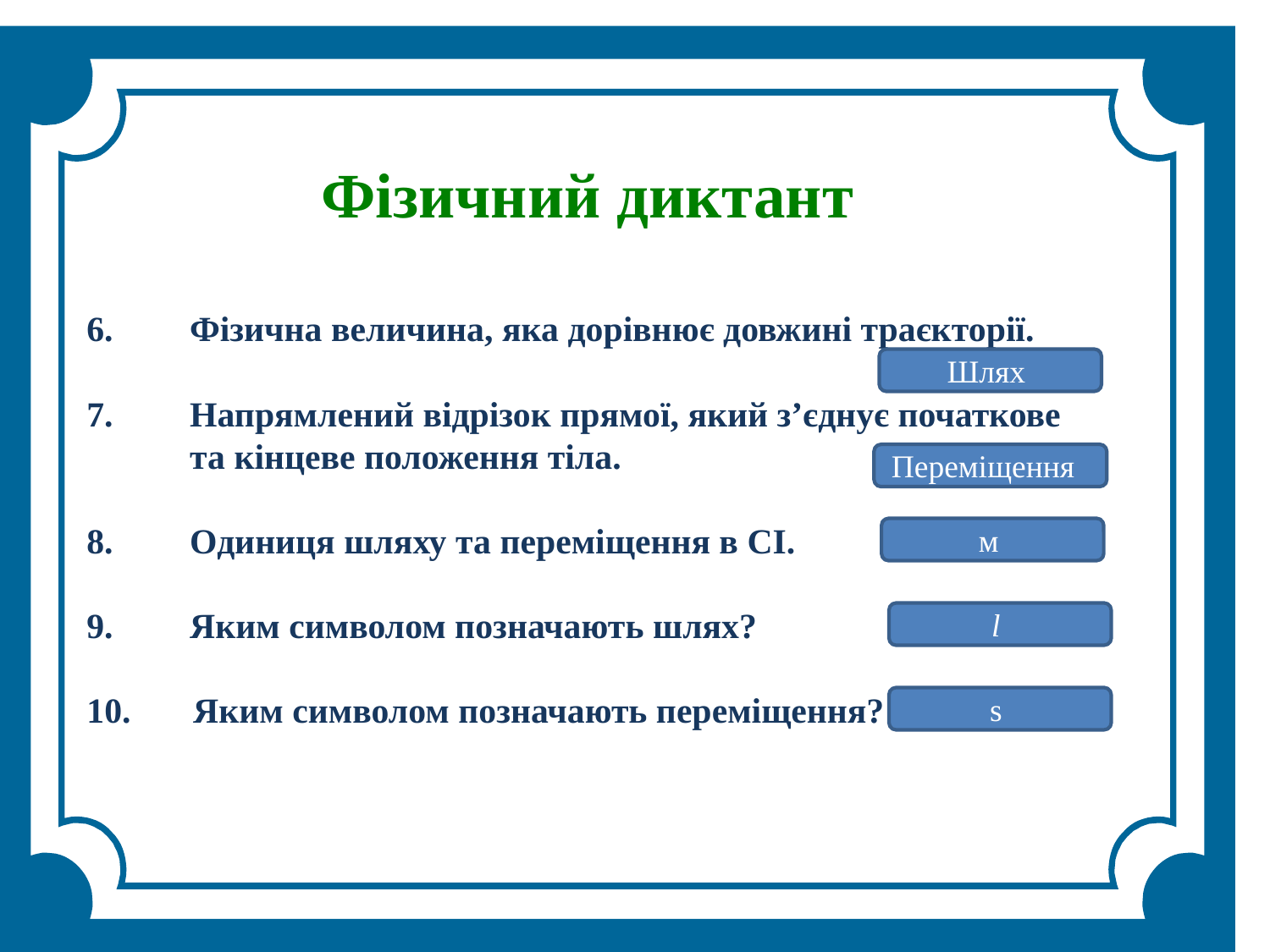

Фізичний диктант

Фізична величина, яка дорівнює довжині траєкторії.

Напрямлений відрізок прямої, який з’єднує початкове та кінцеве положення тіла.

Одиниця шляху та переміщення в СІ.

Яким символом позначають шлях?

10.       Яким символом позначають переміщення?

Шлях
Переміщення
м
l
s